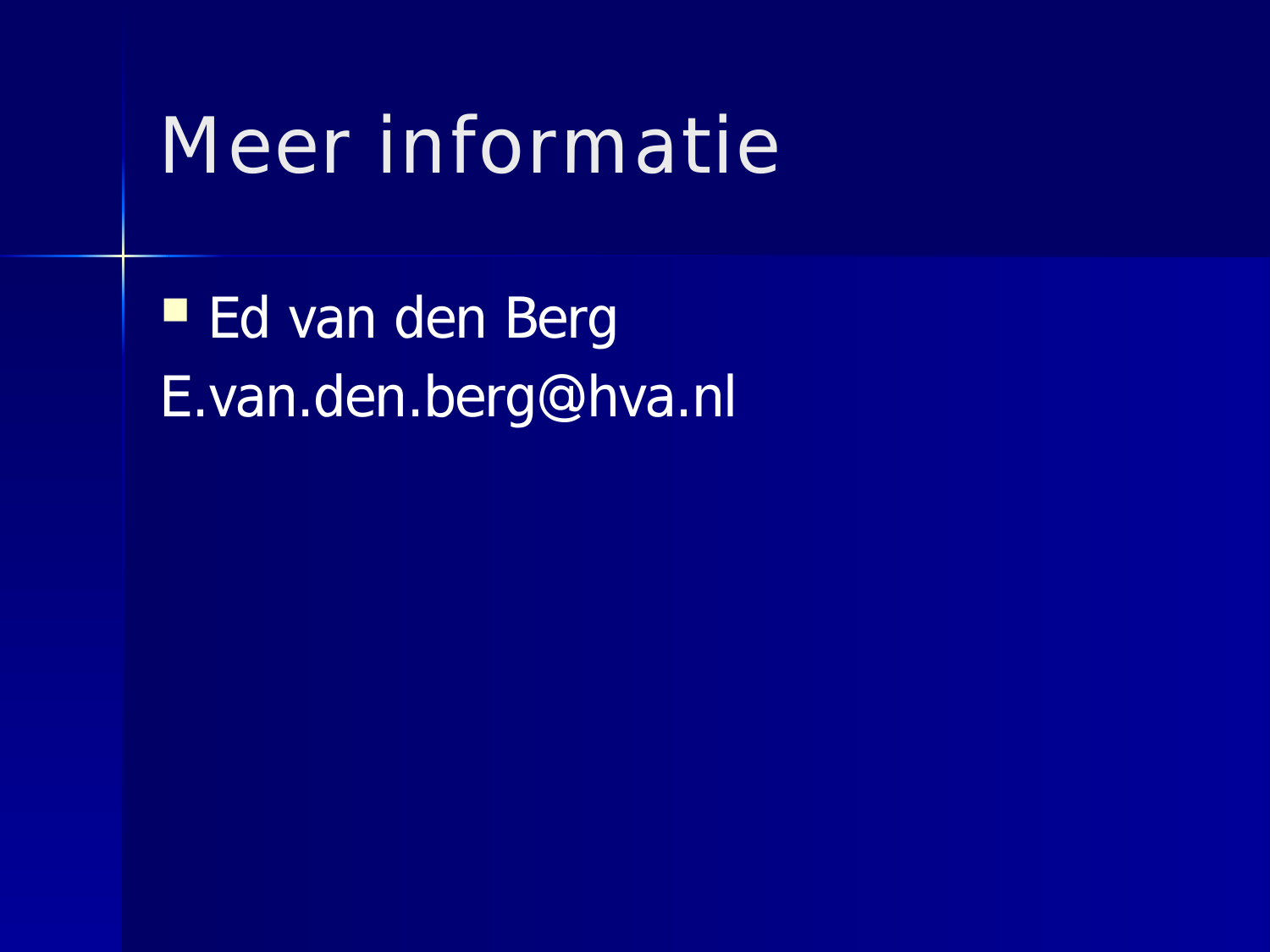

# Meer informatie
Ed van den Berg
E.van.den.berg@hva.nl